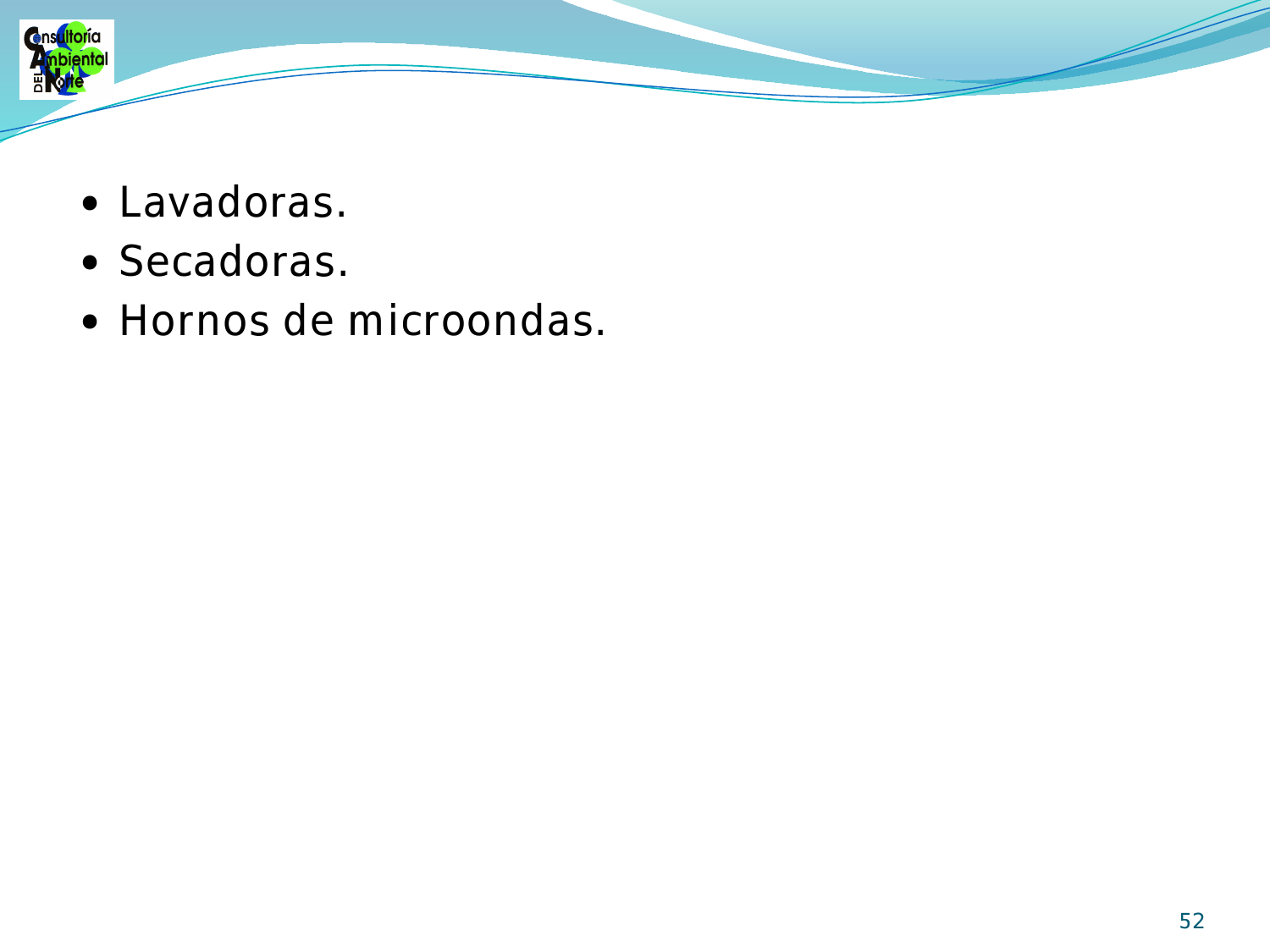

• Lavadoras.
• Secadoras.
• Hornos de microondas.

52